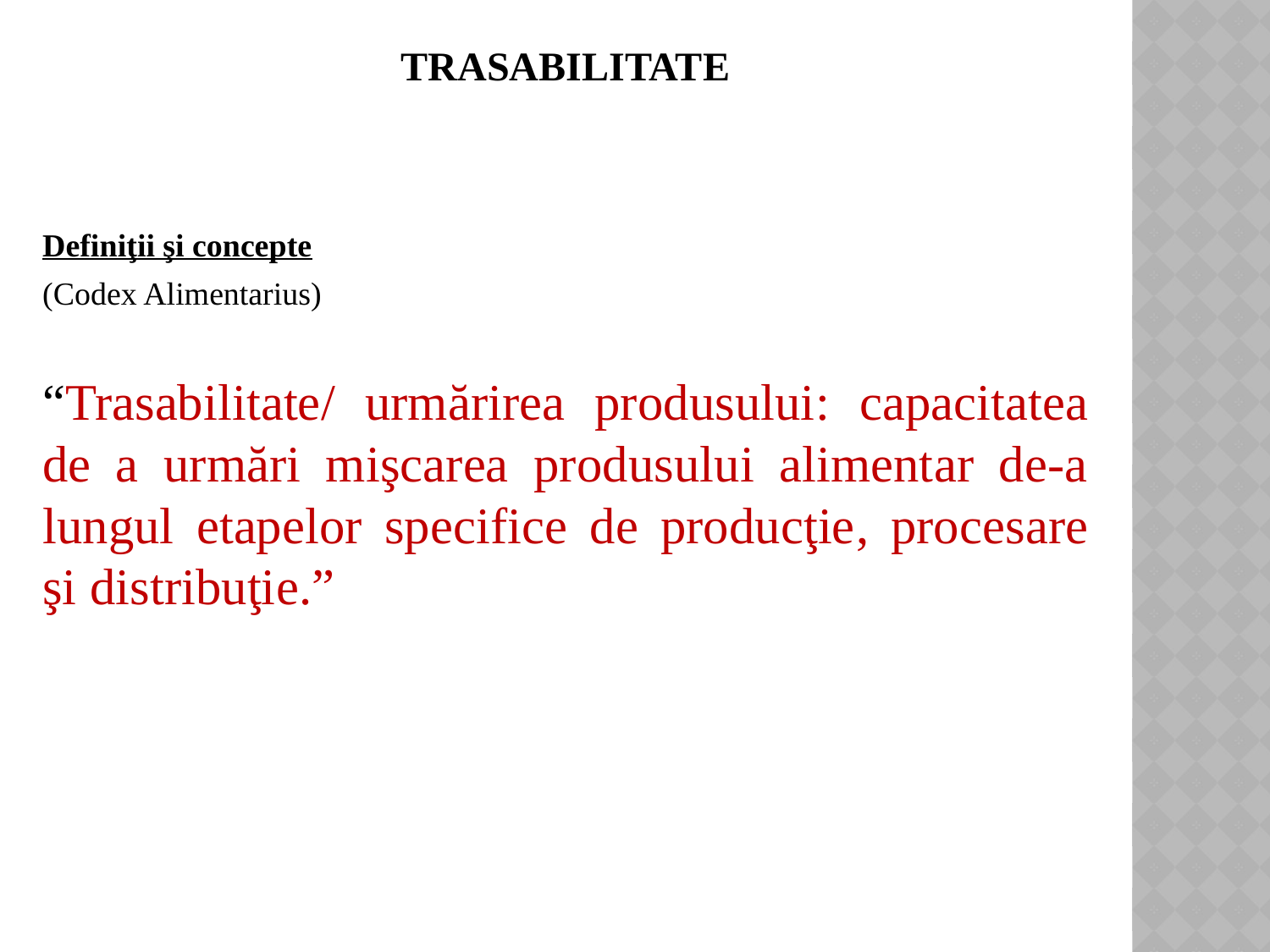

# Trasabilitate
Definiţii şi concepte
(Codex Alimentarius)

“Trasabilitate/ urmărirea produsului: capacitatea de a urmări mişcarea produsului alimentar de-a lungul etapelor specifice de producţie, procesare şi distribuţie.”